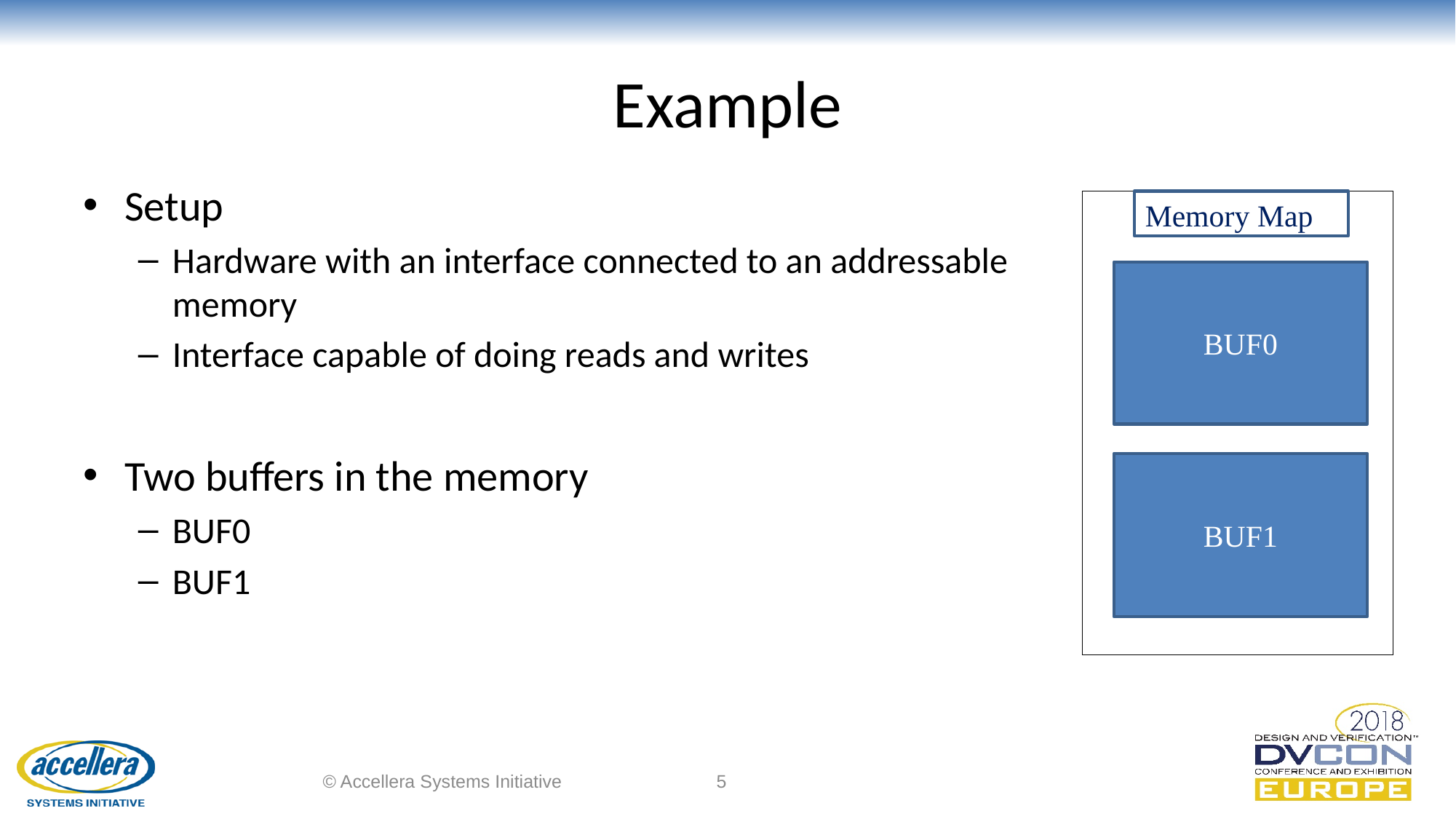

# Example
Setup
Hardware with an interface connected to an addressable memory
Interface capable of doing reads and writes

Two buffers in the memory
BUF0
BUF1

Memory Map
BUF0
BUF1
© Accellera Systems Initiative
5